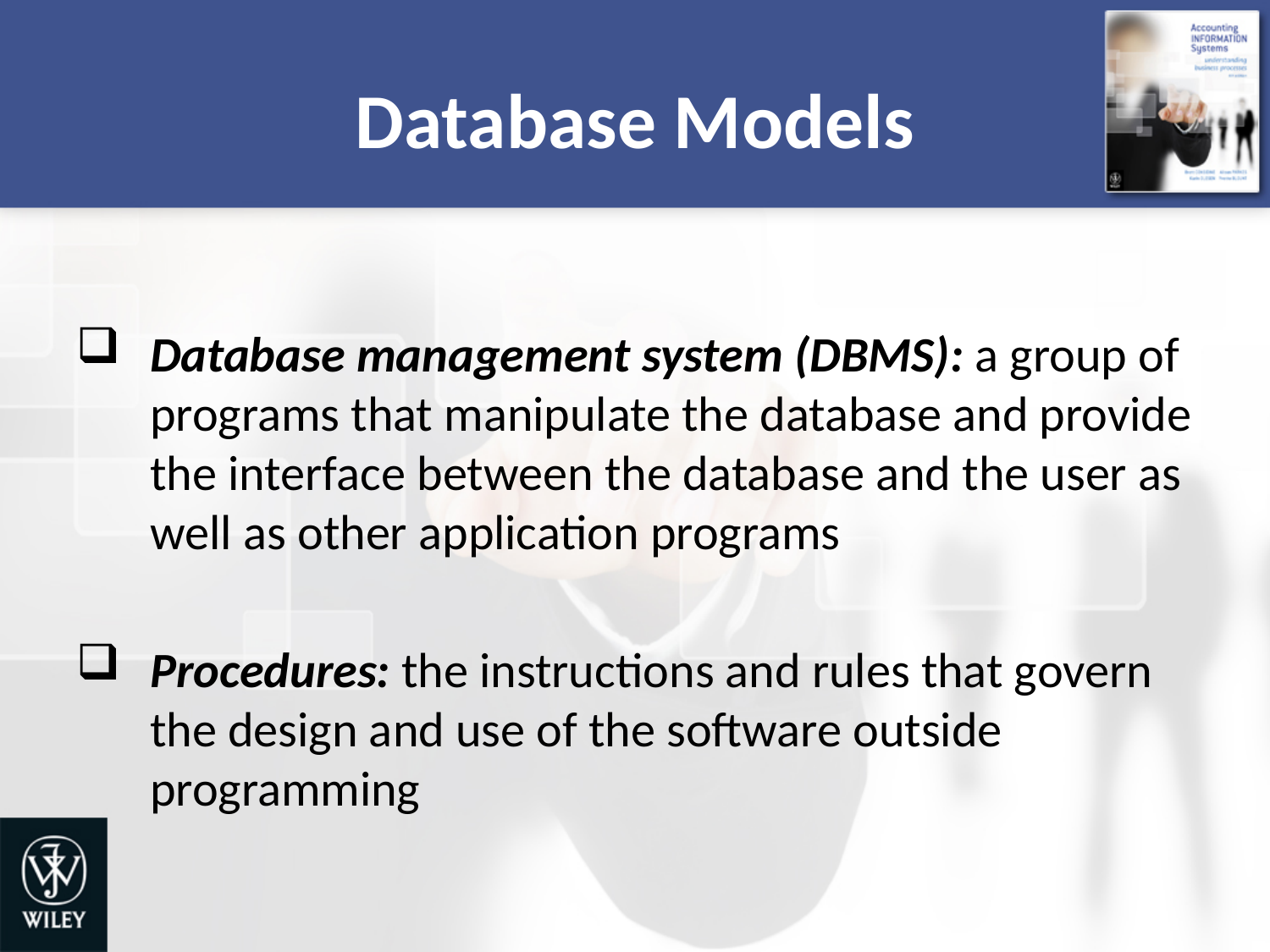

# Database Models
Database management system (DBMS): a group of programs that manipulate the database and provide the interface between the database and the user as well as other application programs

Procedures: the instructions and rules that govern the design and use of the software outside programming